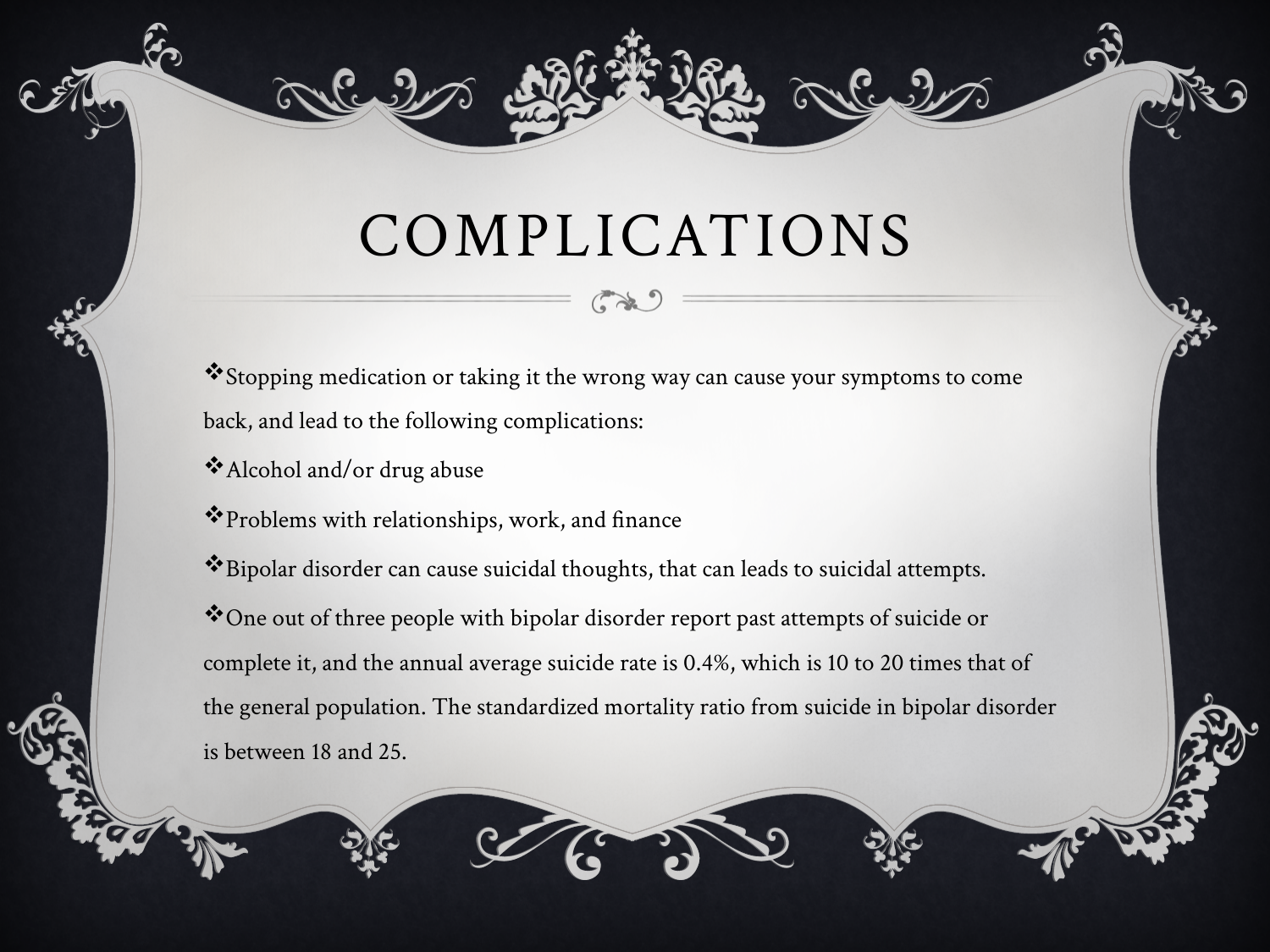

# Complications
Stopping medication or taking it the wrong way can cause your symptoms to come back, and lead to the following complications:
Alcohol and/or drug abuse
Problems with relationships, work, and finance
Bipolar disorder can cause suicidal thoughts, that can leads to suicidal attempts.
One out of three people with bipolar disorder report past attempts of suicide or complete it, and the annual average suicide rate is 0.4%, which is 10 to 20 times that of the general population. The standardized mortality ratio from suicide in bipolar disorder is between 18 and 25.